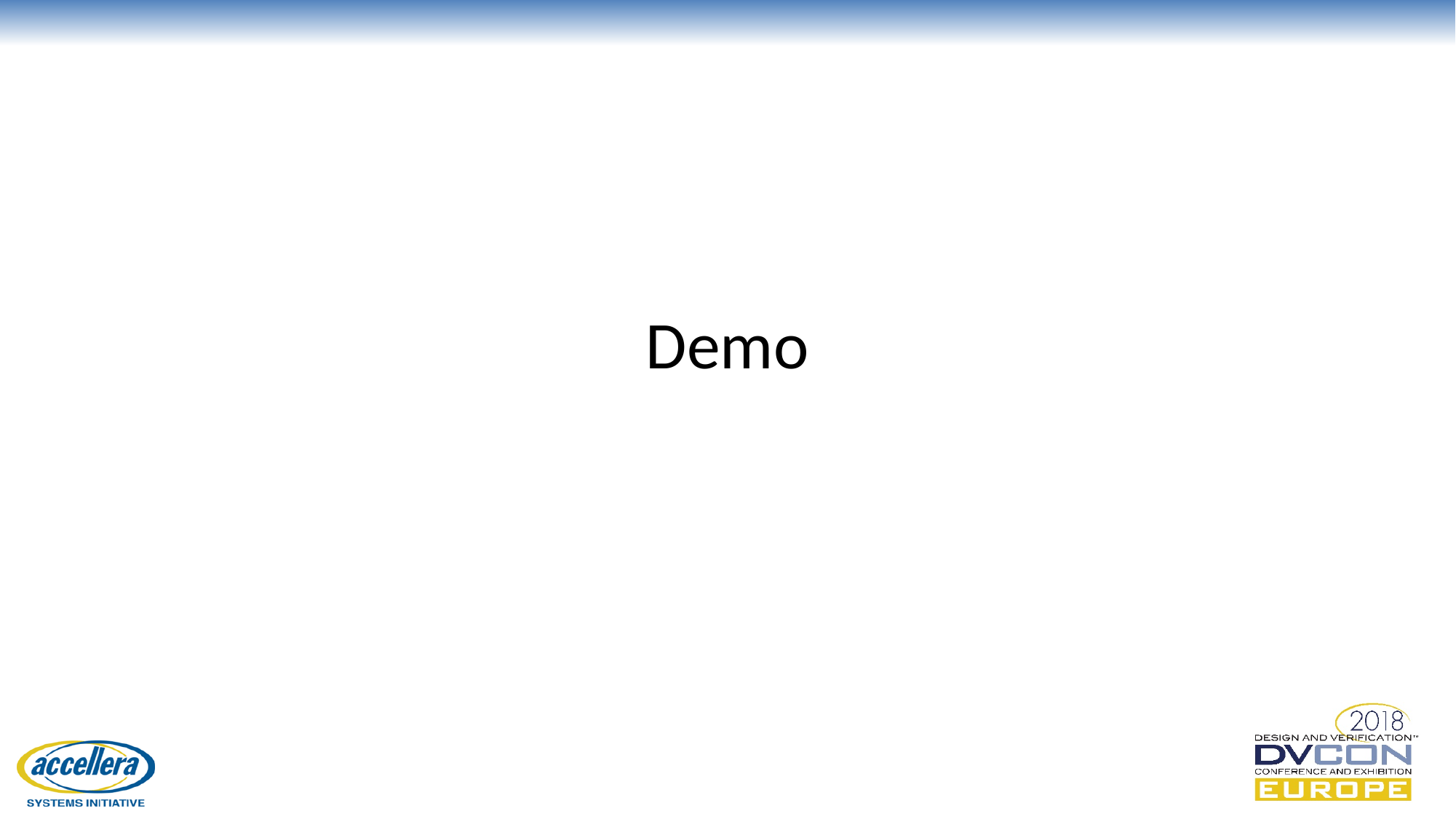

# Demo

© Accellera Systems Initiative
25